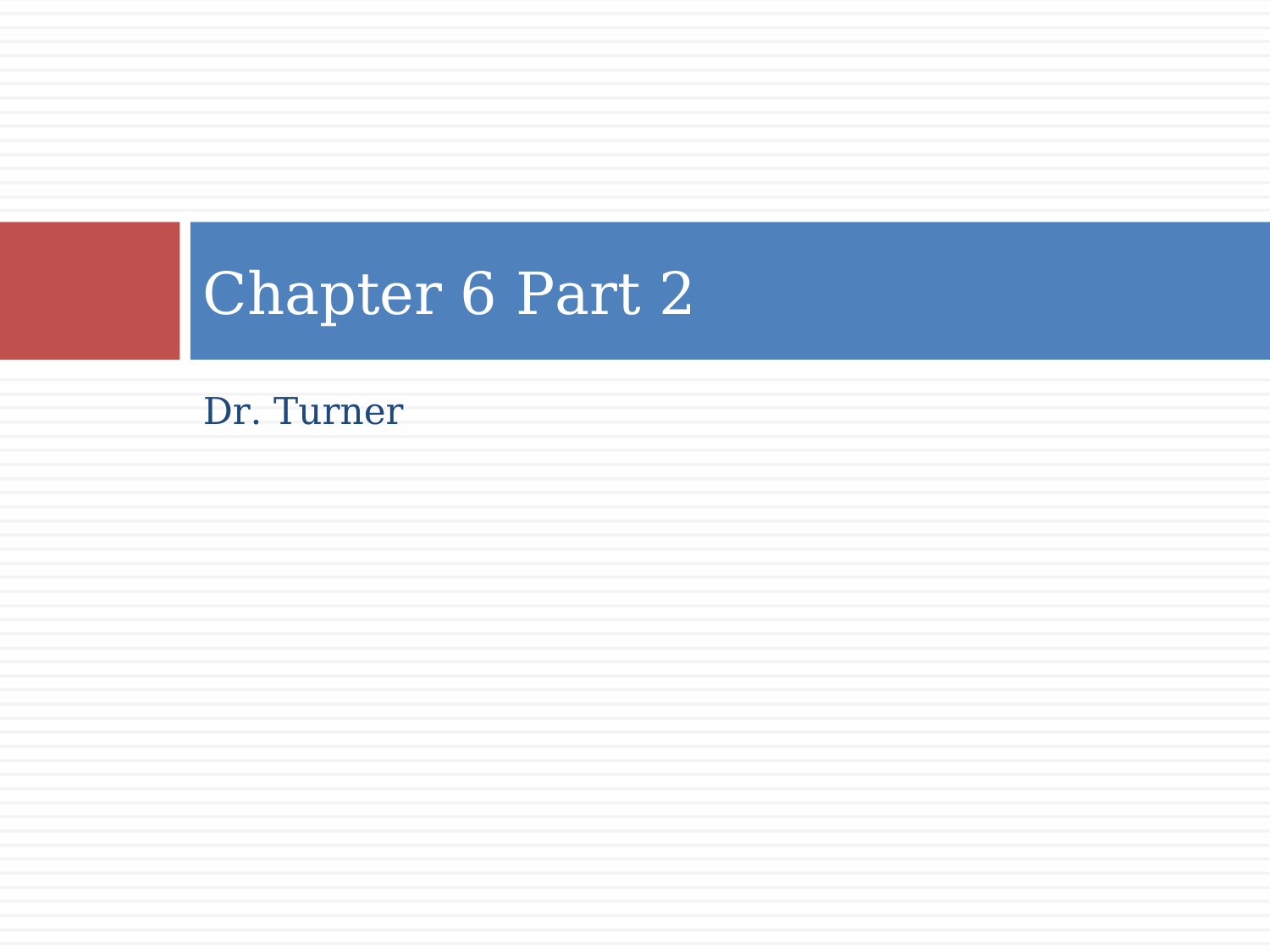

# Chapter 6 Part 2
Dr. Turner